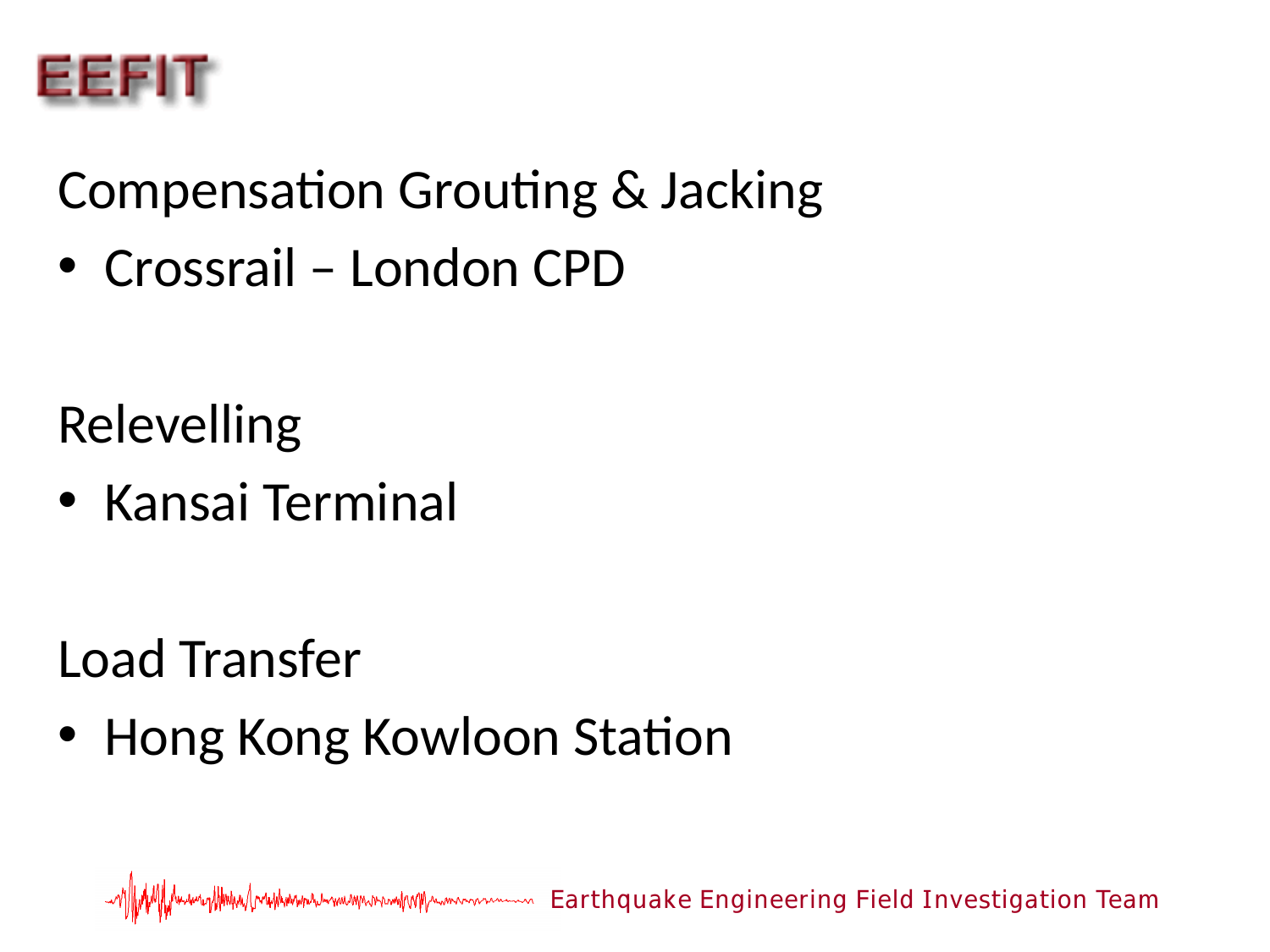

Compensation Grouting & Jacking
Crossrail – London CPD

Relevelling
Kansai Terminal

Load Transfer
Hong Kong Kowloon Station